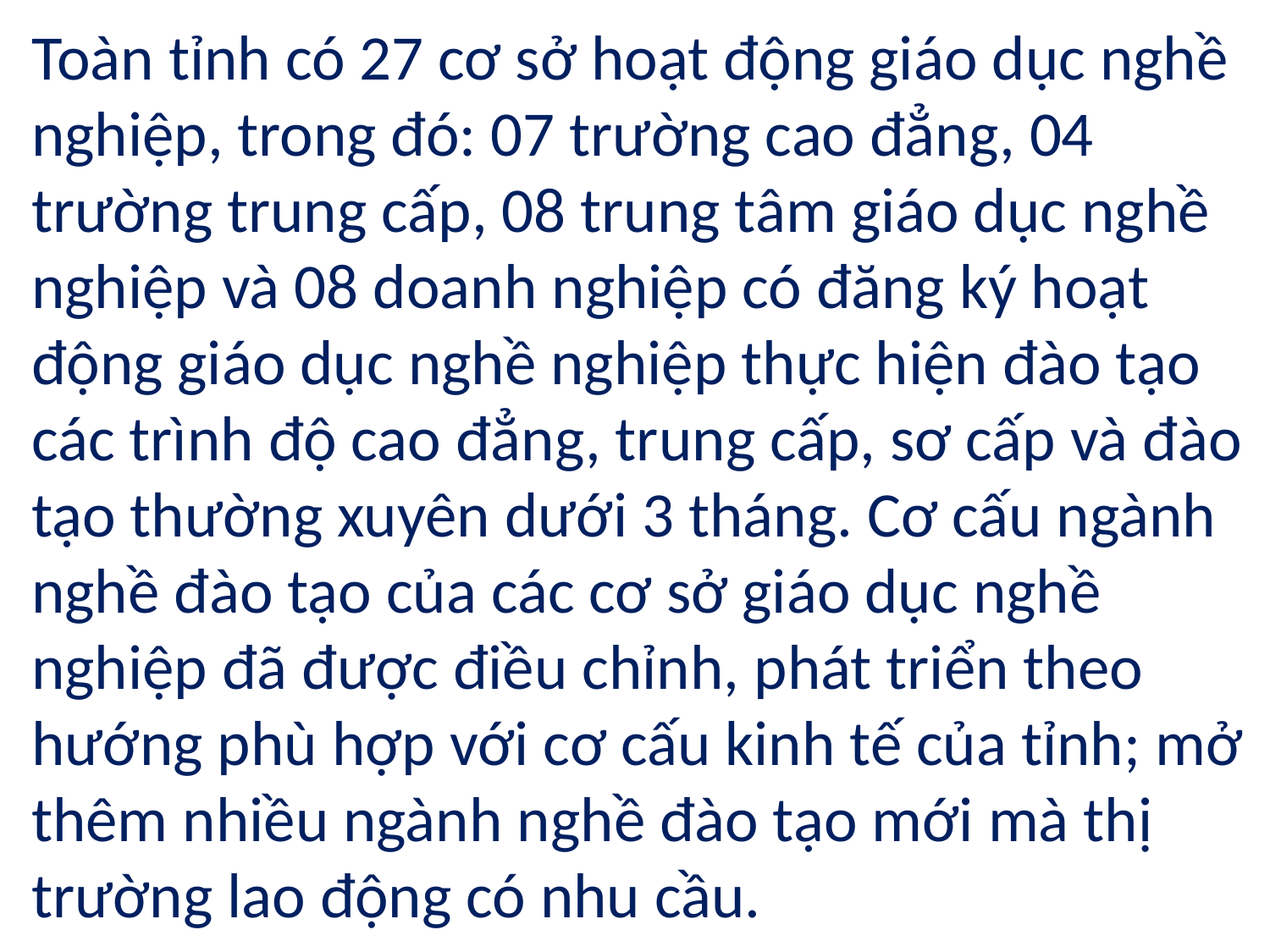

Toàn tỉnh có 27 cơ sở hoạt động giáo dục nghề nghiệp, trong đó: 07 trường cao đẳng, 04 trường trung cấp, 08 trung tâm giáo dục nghề nghiệp và 08 doanh nghiệp có đăng ký hoạt động giáo dục nghề nghiệp thực hiện đào tạo các trình độ cao đẳng, trung cấp, sơ cấp và đào tạo thường xuyên dưới 3 tháng. Cơ cấu ngành nghề đào tạo của các cơ sở giáo dục nghề nghiệp đã được điều chỉnh, phát triển theo hướng phù hợp với cơ cấu kinh tế của tỉnh; mở thêm nhiều ngành nghề đào tạo mới mà thị trường lao động có nhu cầu.